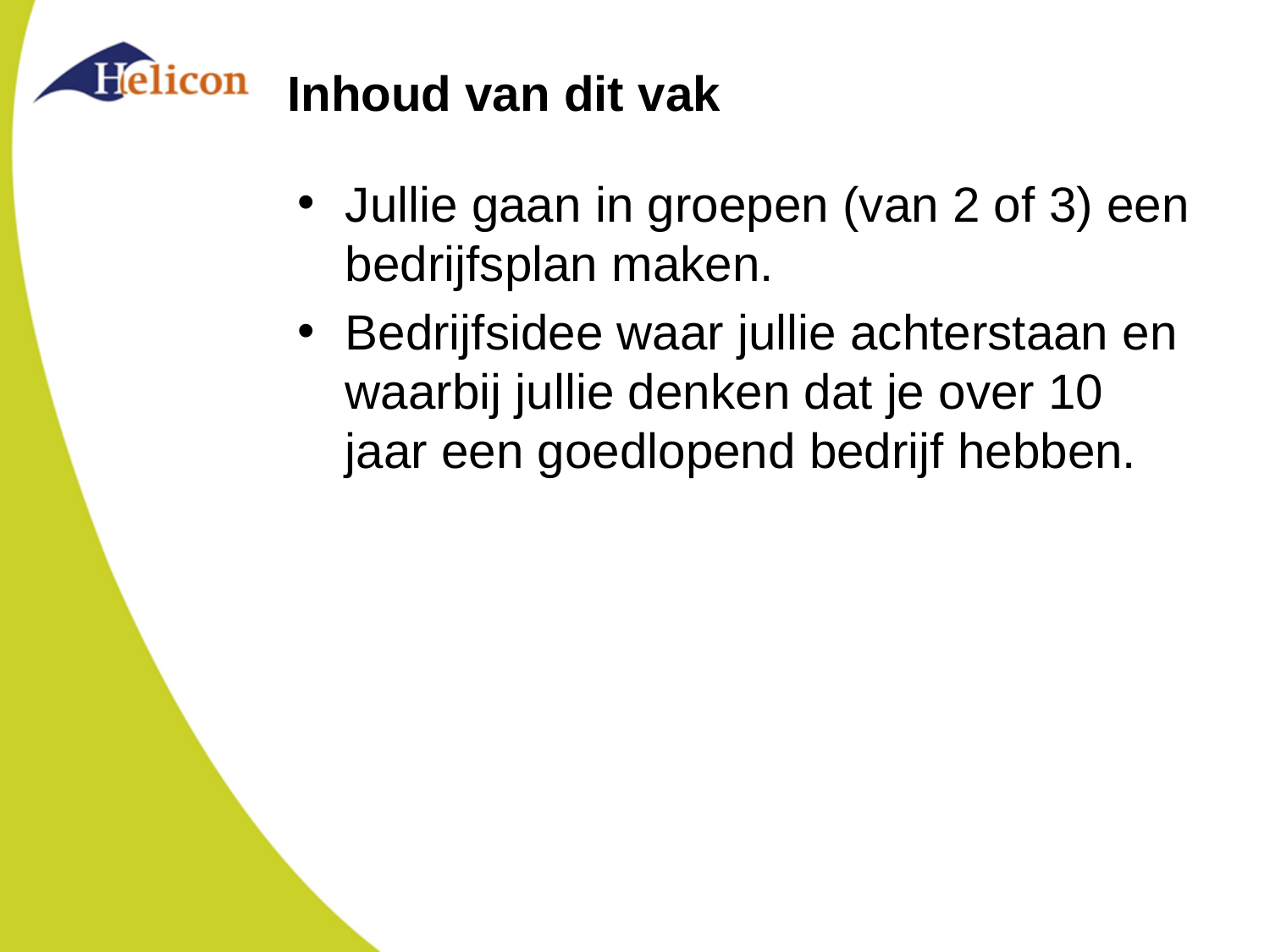

# Inhoud van dit vak
Jullie gaan in groepen (van 2 of 3) een bedrijfsplan maken.
Bedrijfsidee waar jullie achterstaan en waarbij jullie denken dat je over 10 jaar een goedlopend bedrijf hebben.